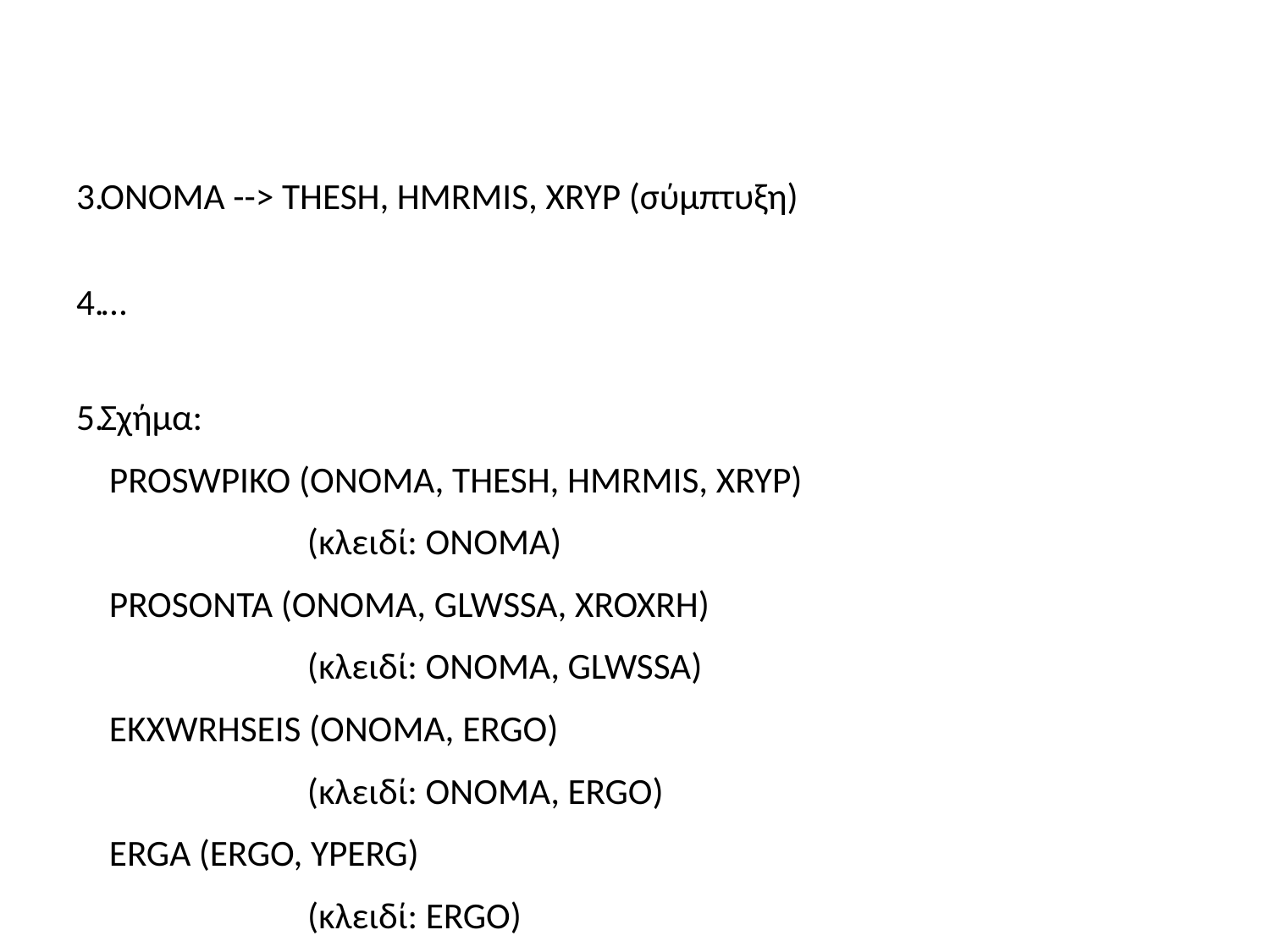

#
ΟΝΟΜΑ --> THESH, HMRMIS, XRYP (σύμπτυξη)

...

Σχήμα:
    PROSWPIKO (ONOMA, THESH, HMRMIS, XRYP)
                            (κλειδί: ONOMA)
    PROSONTA (ONOMA, GLWSSA, XROXRH)
                            (κλειδί: ONOMA, GLWSSA)
    EKXWRHSEIS (ONOMA, ERGO)
                            (κλειδί: ONOMA, ERGO)
    ERGA (ERGO, YPERG)
                            (κλειδί: ERGO)